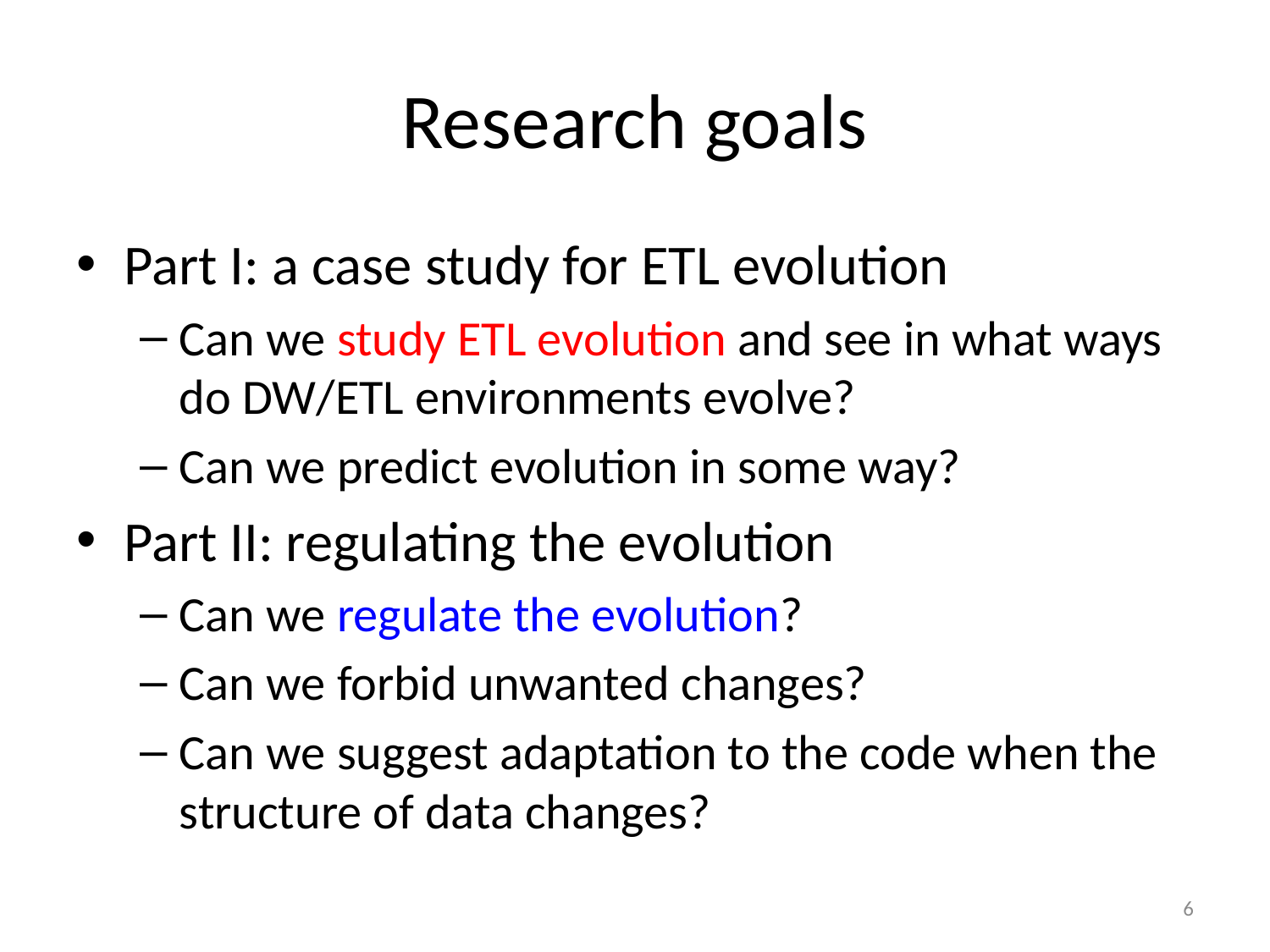

# Research goals
Part I: a case study for ETL evolution
Can we study ETL evolution and see in what ways do DW/ETL environments evolve?
Can we predict evolution in some way?
Part II: regulating the evolution
Can we regulate the evolution?
Can we forbid unwanted changes?
Can we suggest adaptation to the code when the structure of data changes?
6